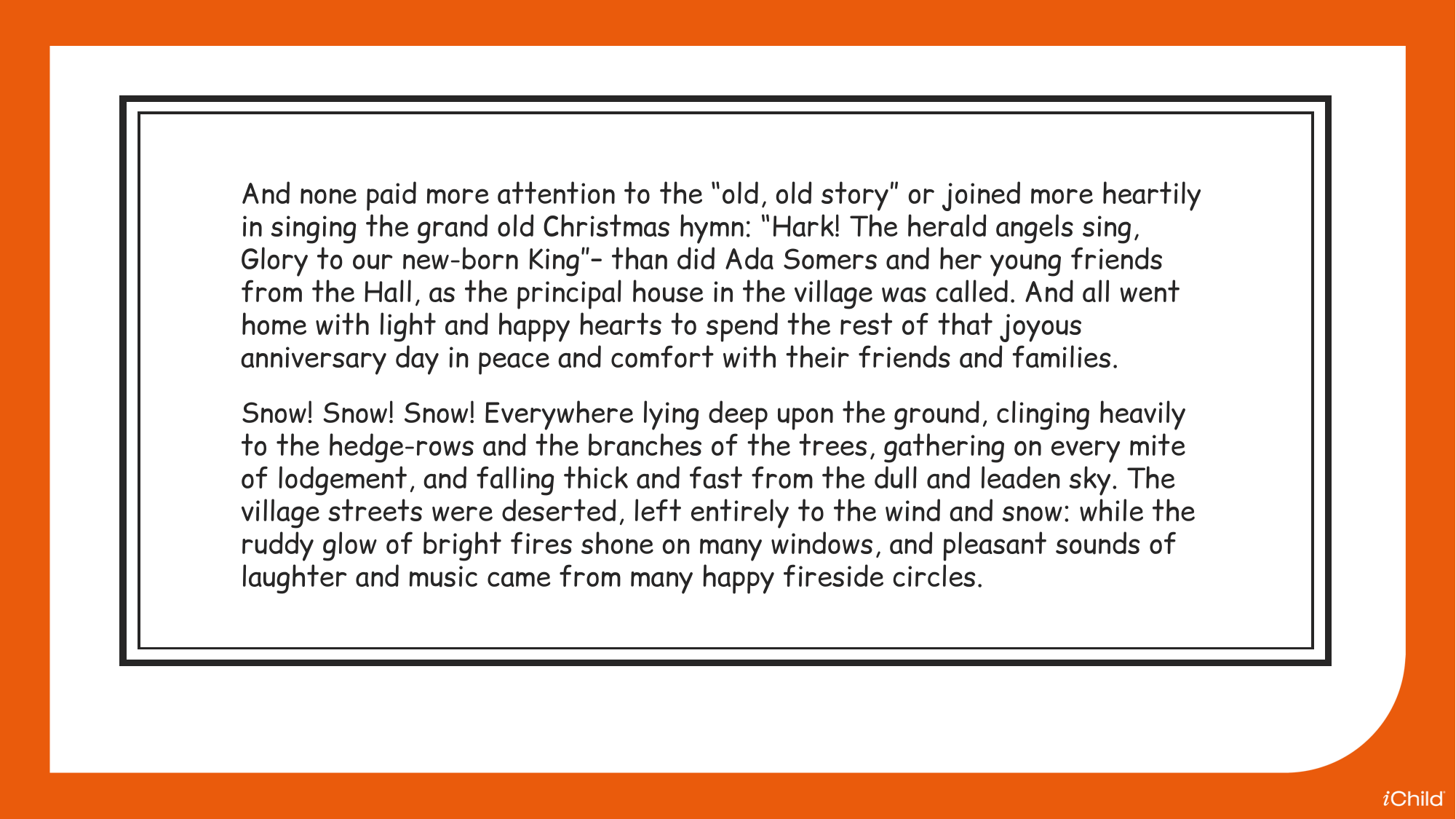

And none paid more attention to the “old, old story” or joined more heartily in singing the grand old Christmas hymn: “Hark! The herald angels sing, Glory to our new-born King”– than did Ada Somers and her young friends from the Hall, as the principal house in the village was called. And all went home with light and happy hearts to spend the rest of that joyous anniversary day in peace and comfort with their friends and families.
Snow! Snow! Snow! Everywhere lying deep upon the ground, clinging heavily to the hedge-rows and the branches of the trees, gathering on every mite of lodgement, and falling thick and fast from the dull and leaden sky. The village streets were deserted, left entirely to the wind and snow: while the ruddy glow of bright fires shone on many windows, and pleasant sounds of laughter and music came from many happy fireside circles.